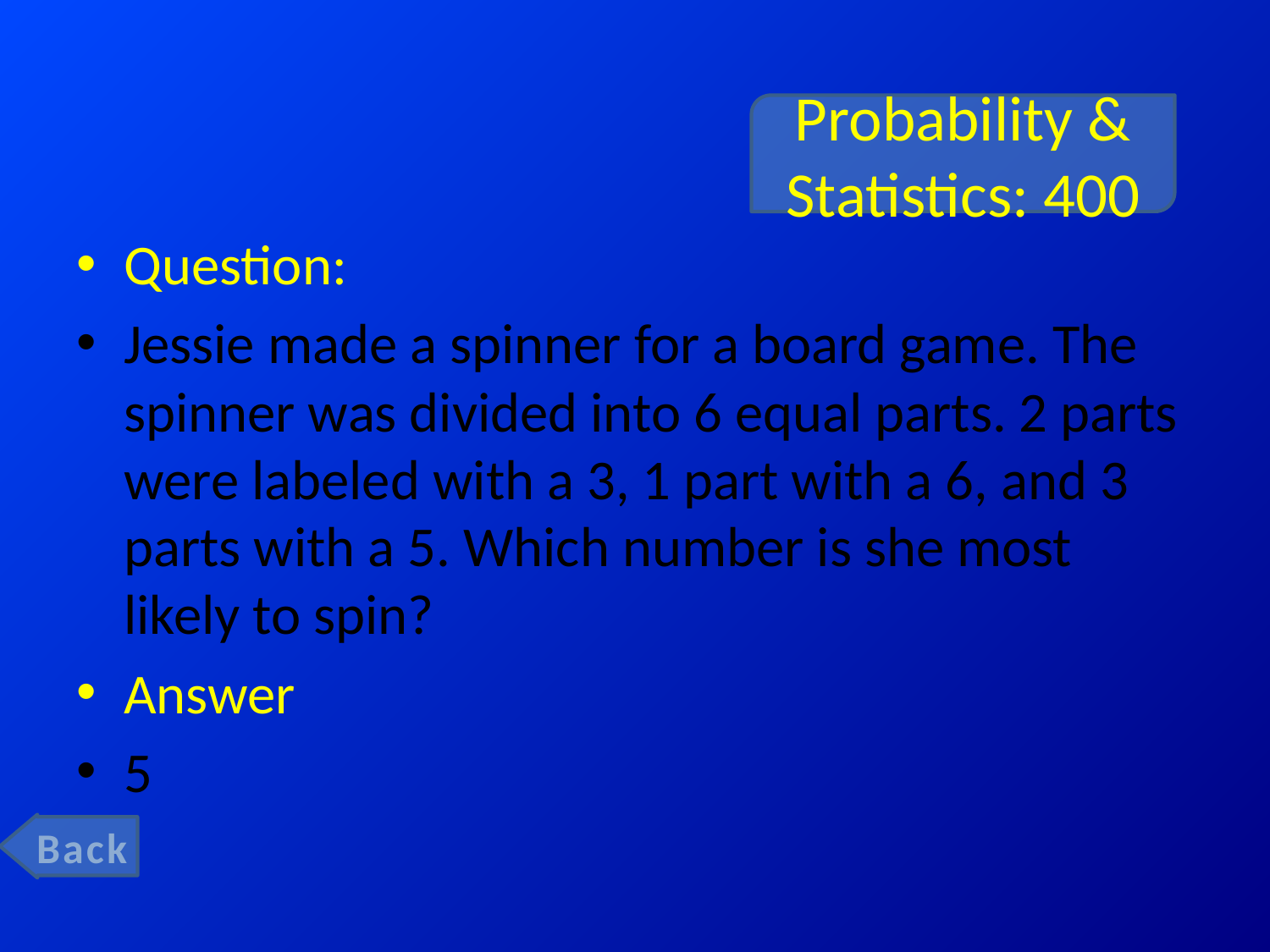

# Probability & Statistics: 400

Question:
Jessie made a spinner for a board game. The spinner was divided into 6 equal parts. 2 parts were labeled with a 3, 1 part with a 6, and 3 parts with a 5. Which number is she most likely to spin?
Answer
5

Back